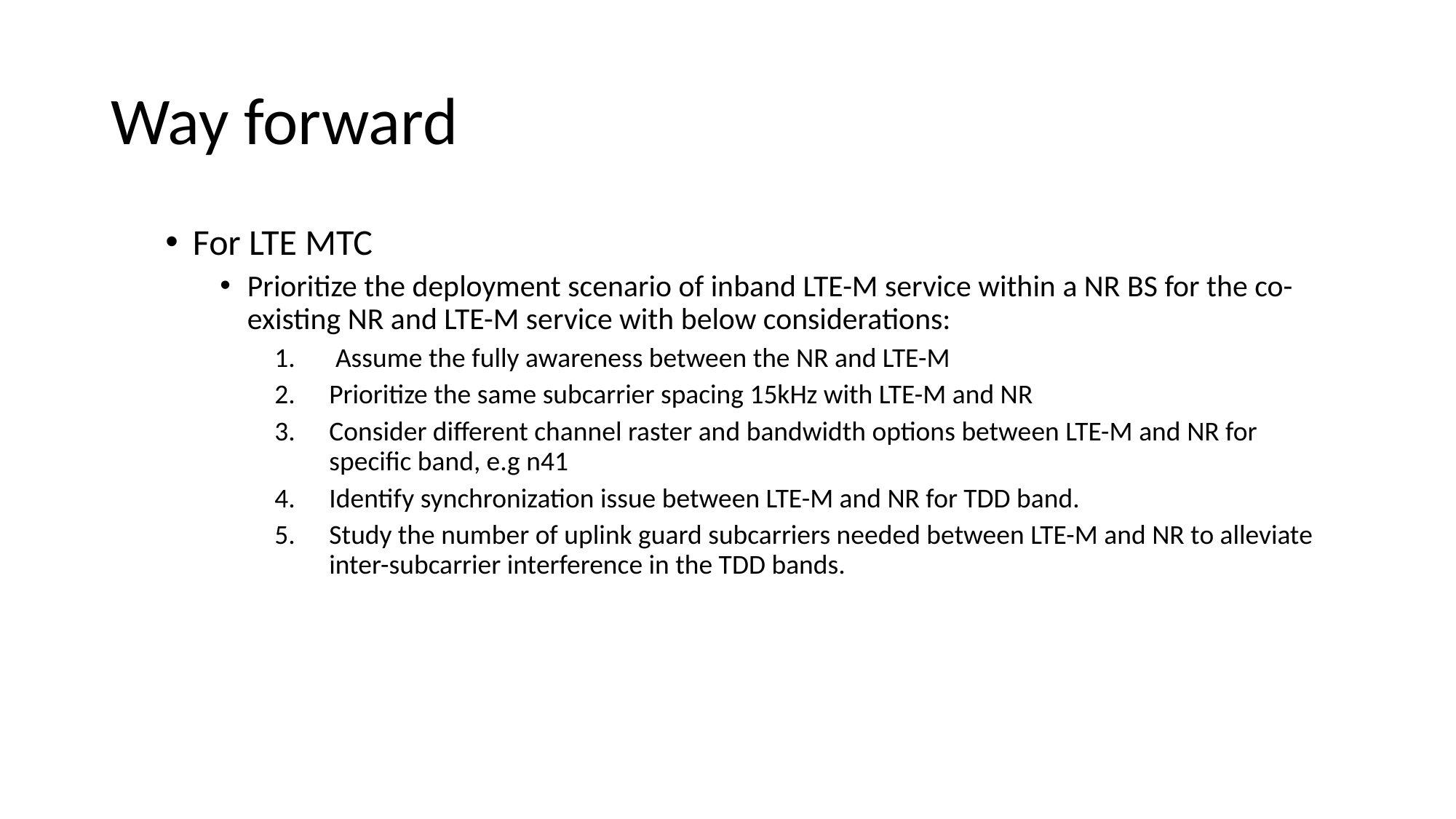

# Way forward
For LTE MTC
Prioritize the deployment scenario of inband LTE-M service within a NR BS for the co-existing NR and LTE-M service with below considerations:
 Assume the fully awareness between the NR and LTE-M
Prioritize the same subcarrier spacing 15kHz with LTE-M and NR
Consider different channel raster and bandwidth options between LTE-M and NR for specific band, e.g n41
Identify synchronization issue between LTE-M and NR for TDD band.
Study the number of uplink guard subcarriers needed between LTE-M and NR to alleviate inter-subcarrier interference in the TDD bands.